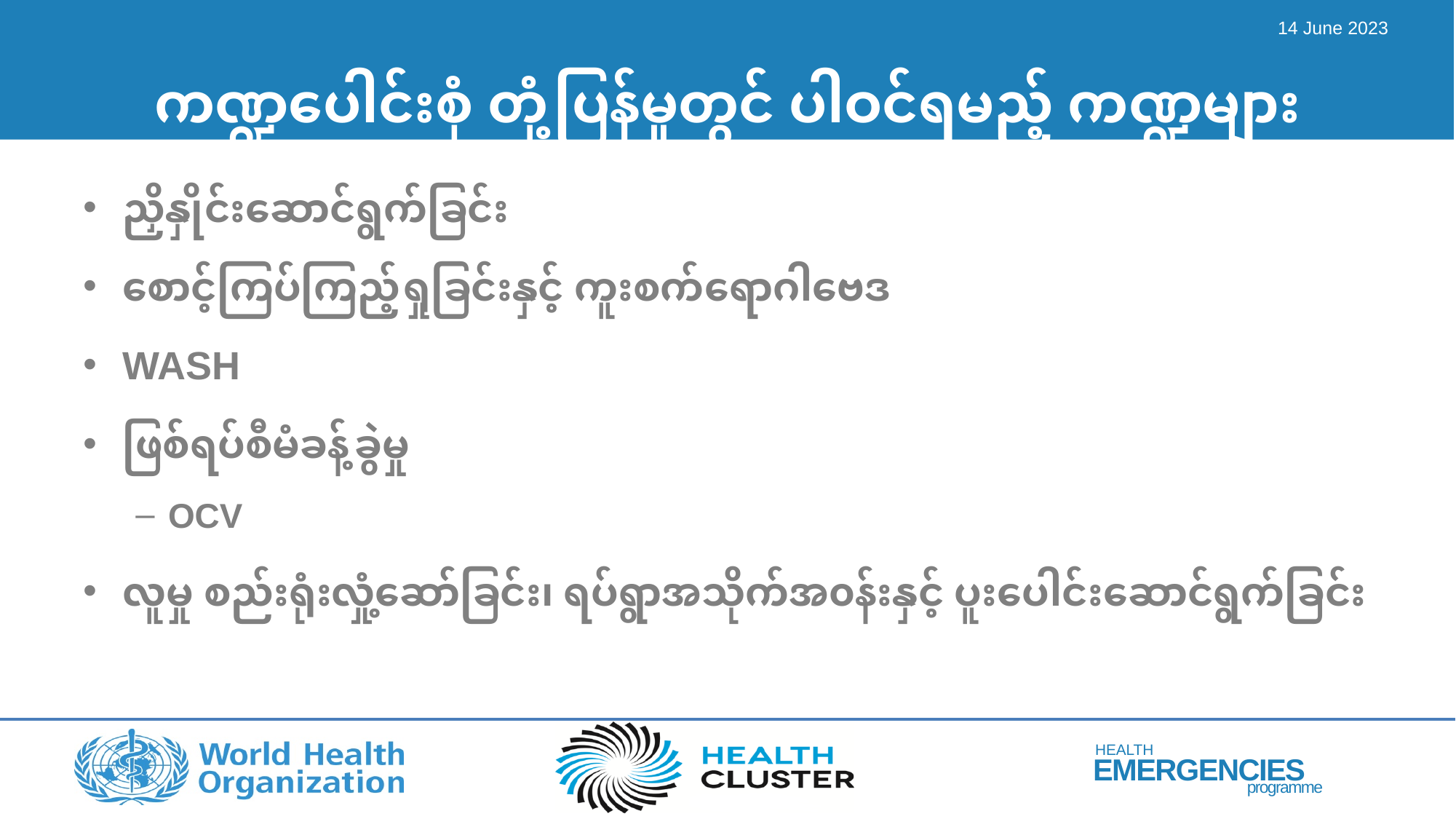

14 June 2023
# ကဏ္ဍပေါင်းစုံ တုံ့ပြန်မှုတွင် ပါဝင်ရမည့် ကဏ္ဍများ
ညှိနှိုင်းဆောင်ရွက်ခြင်း
စောင့်ကြပ်ကြည့်ရှုခြင်းနှင့် ကူးစက်ရောဂါဗေဒ
WASH
ဖြစ်ရပ်စီမံခန့်ခွဲမှု
OCV
လူမှု စည်းရုံးလှုံ့ဆော်ခြင်း၊ ရပ်ရွာအသိုက်အ၀န်းနှင့် ပူးပေါင်းဆောင်ရွက်ခြင်း